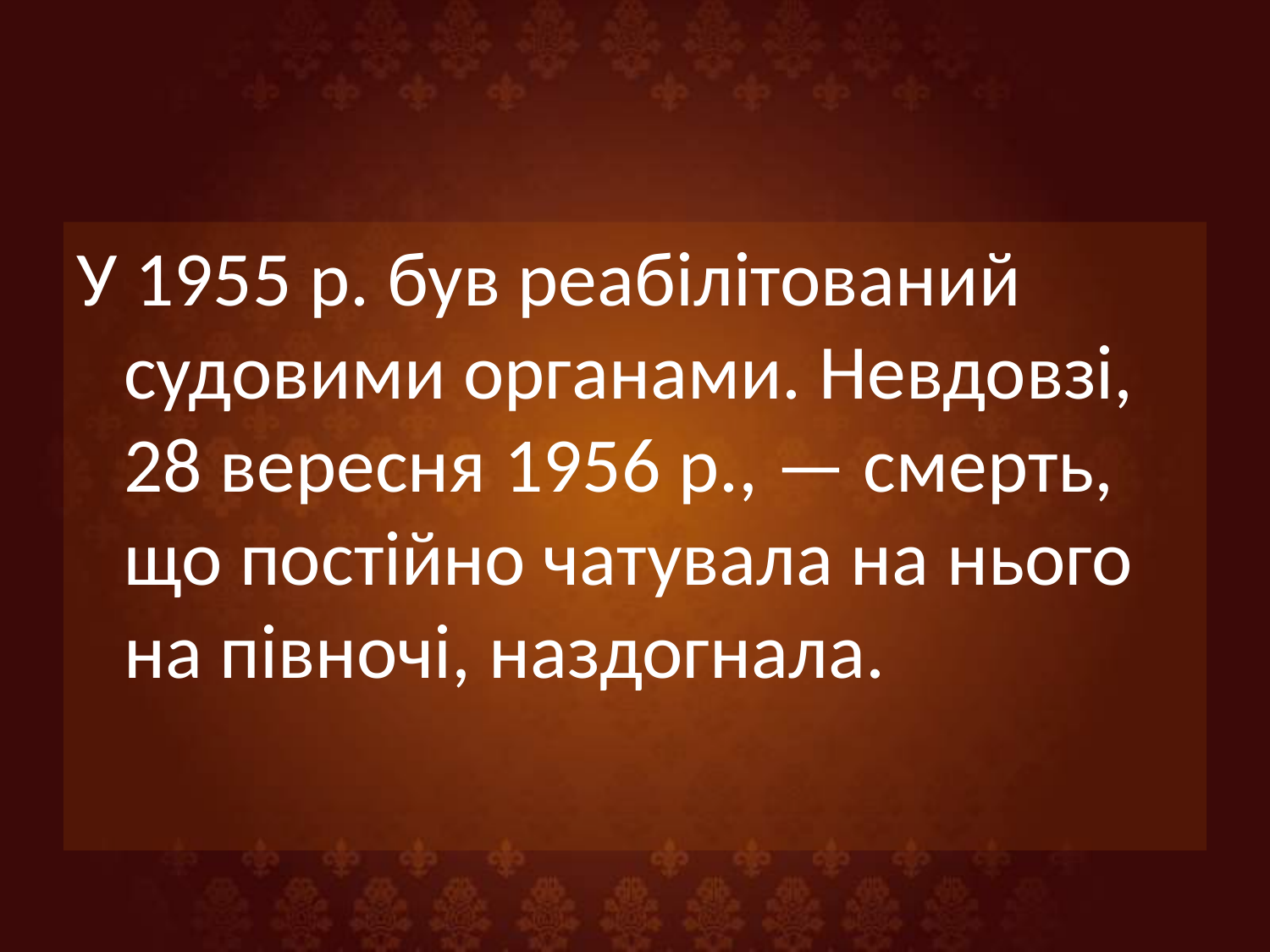

#
У 1955 р. був реабілітований судовими органами. Невдовзі, 28 вересня 1956 р., — смерть, що постійно чатувала на нього на півночі, наздогнала.